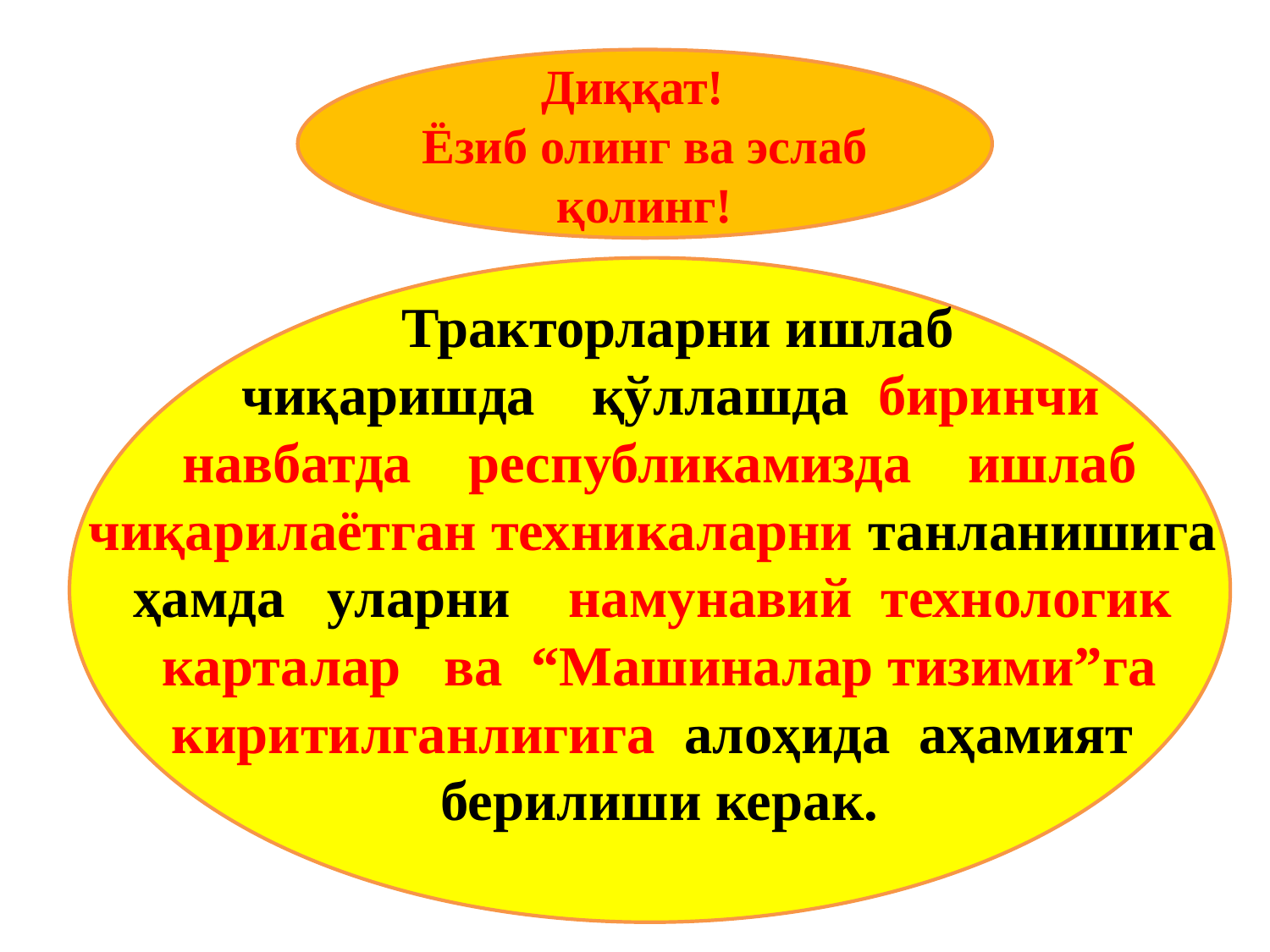

Диққат!
Ёзиб олинг ва эслаб қолинг!

Тракторларни ишлаб
чиқаришда    қўллашда  биринчи   навбатда    республикамизда    ишлаб чиқарилаётган техникаларни танланишига  ҳамда   уларни    намунавий  технологик  карталар   ва  “Машиналар тизими”га киритилганлигига  алоҳида  аҳамият  берилиши керак.